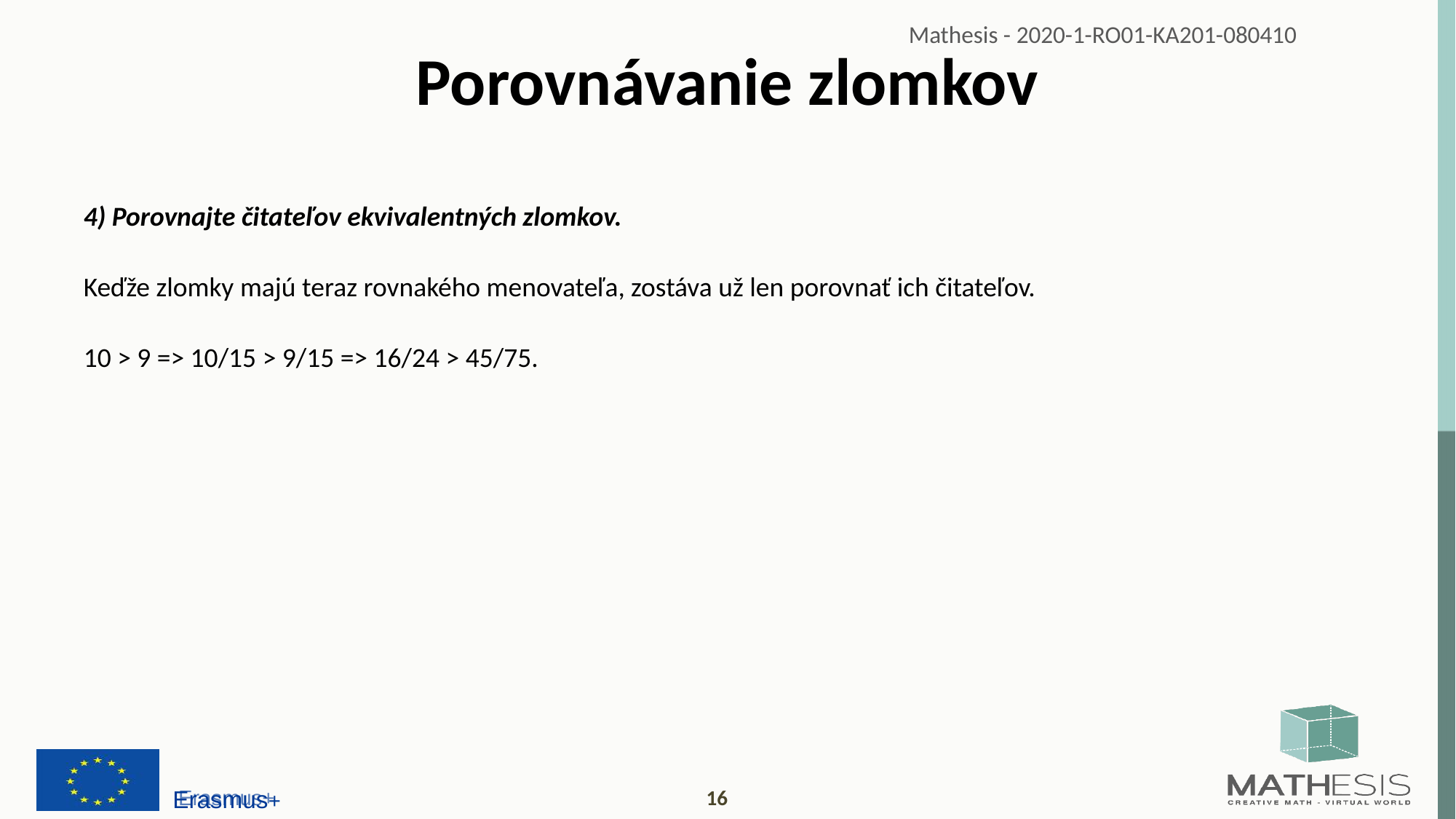

# Porovnávanie zlomkov
4) Porovnajte čitateľov ekvivalentných zlomkov.
Keďže zlomky majú teraz rovnakého menovateľa, zostáva už len porovnať ich čitateľov.
10 > 9 => 10/15 > 9/15 => 16/24 > 45/75.